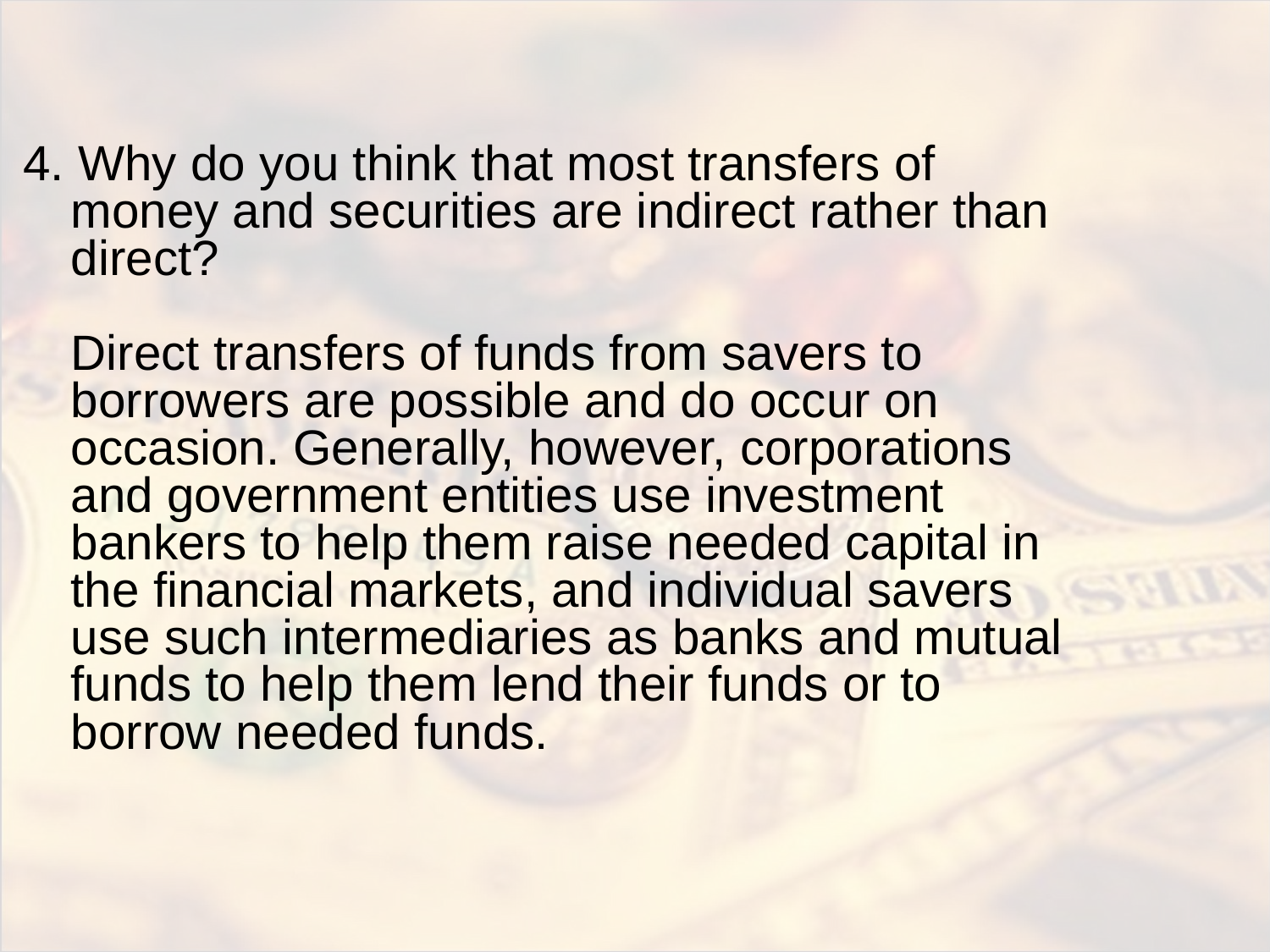

#
4. Why do you think that most transfers of money and securities are indirect rather than direct?
Direct transfers of funds from savers to borrowers are possible and do occur on occasion. Generally, however, corporations and government entities use investment bankers to help them raise needed capital in the financial markets, and individual savers use such intermediaries as banks and mutual funds to help them lend their funds or to borrow needed funds.